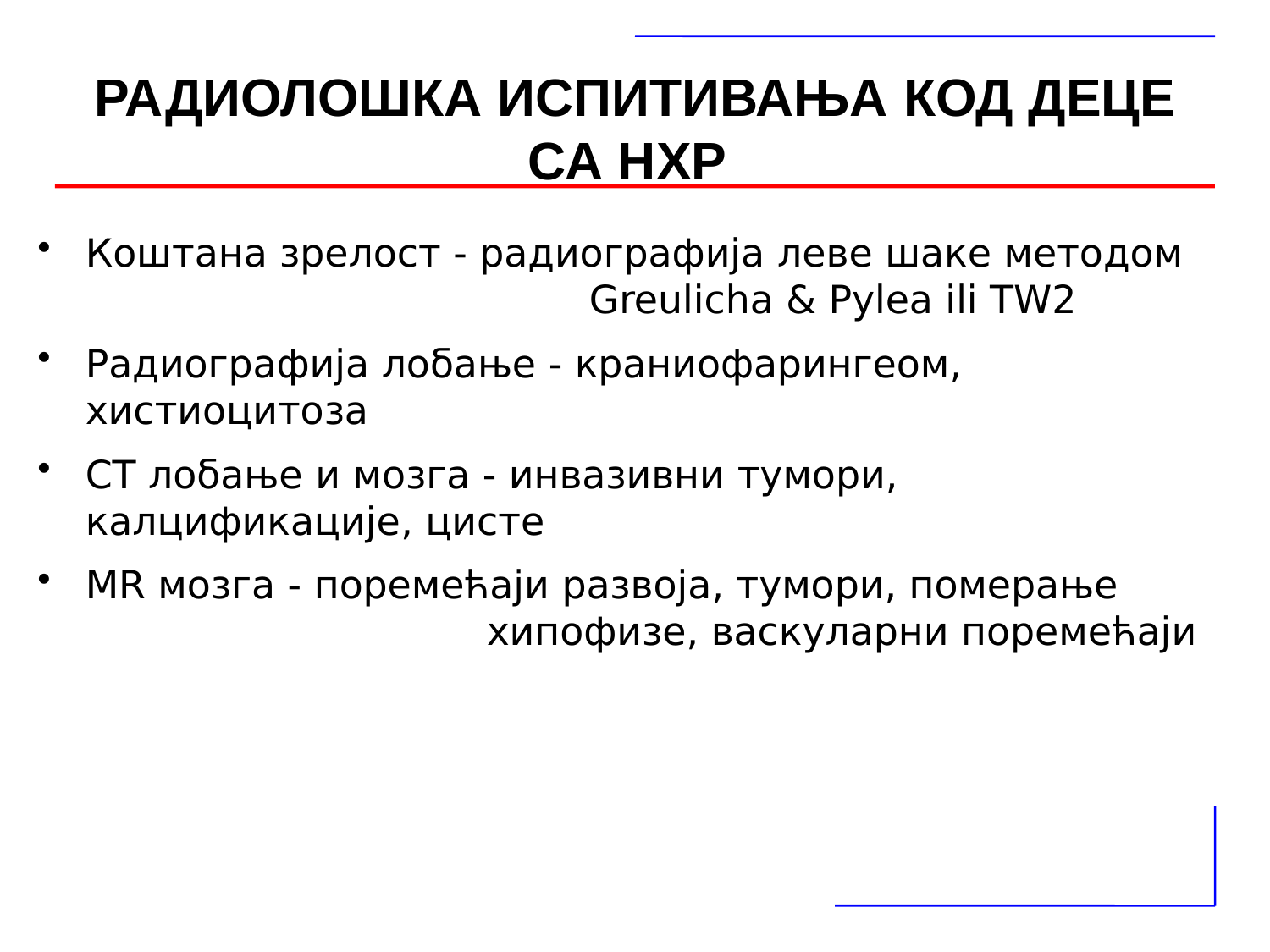

# РАДИОЛОШКА ИСПИТИВАЊА КОД ДЕЦЕ СА НХР
Коштана зрелост - радиографија леве шаке методом 			          Greulicha & Pylea ili TW2
Радиографија лобање - краниофарингеом, хистиоцитоза
CT лобање и мозга - инвазивни тумори, калцификације, цисте
MR мозга - поремећаји развоја, тумори, померање 		            хипофизе, васкуларни поремећаји